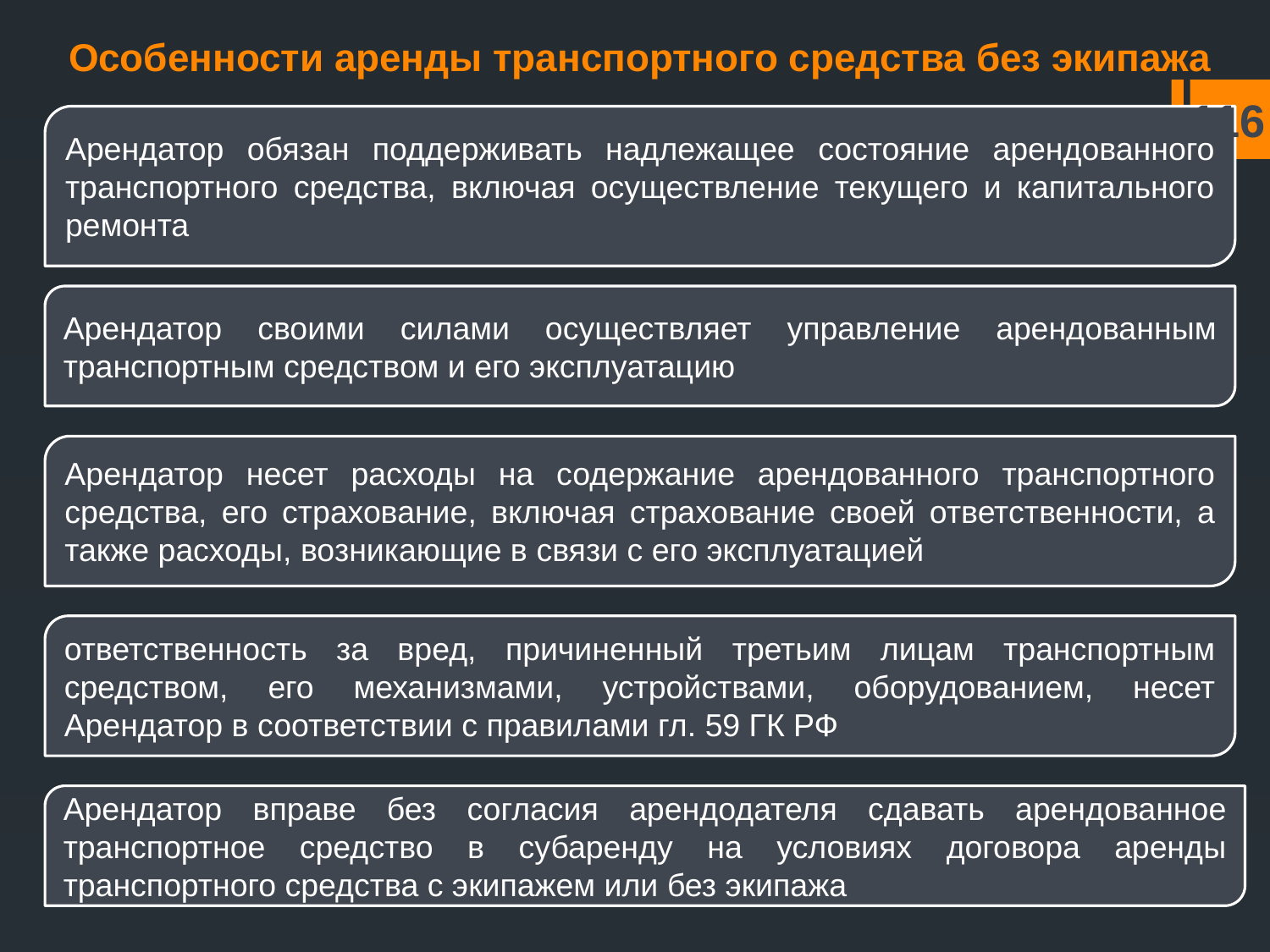

# Особенности аренды транспортного средства без экипажа
116
Арендатор обязан поддерживать надлежащее состояние арендованного транспортного средства, включая осуществление текущего и капитального ремонта

Арендатор своими силами осуществляет управление арендованным транспортным средством и его эксплуатацию
Арендатор несет расходы на содержание арендованного транспортного средства, его страхование, включая страхование своей ответственности, а также расходы, возникающие в связи с его эксплуатацией
ответственность за вред, причиненный третьим лицам транспортным средством, его механизмами, устройствами, оборудованием, несет Арендатор в соответствии с правилами гл. 59 ГК РФ
Арендатор вправе без согласия арендодателя сдавать арендованное транспортное средство в субаренду на условиях договора аренды транспортного средства с экипажем или без экипажа